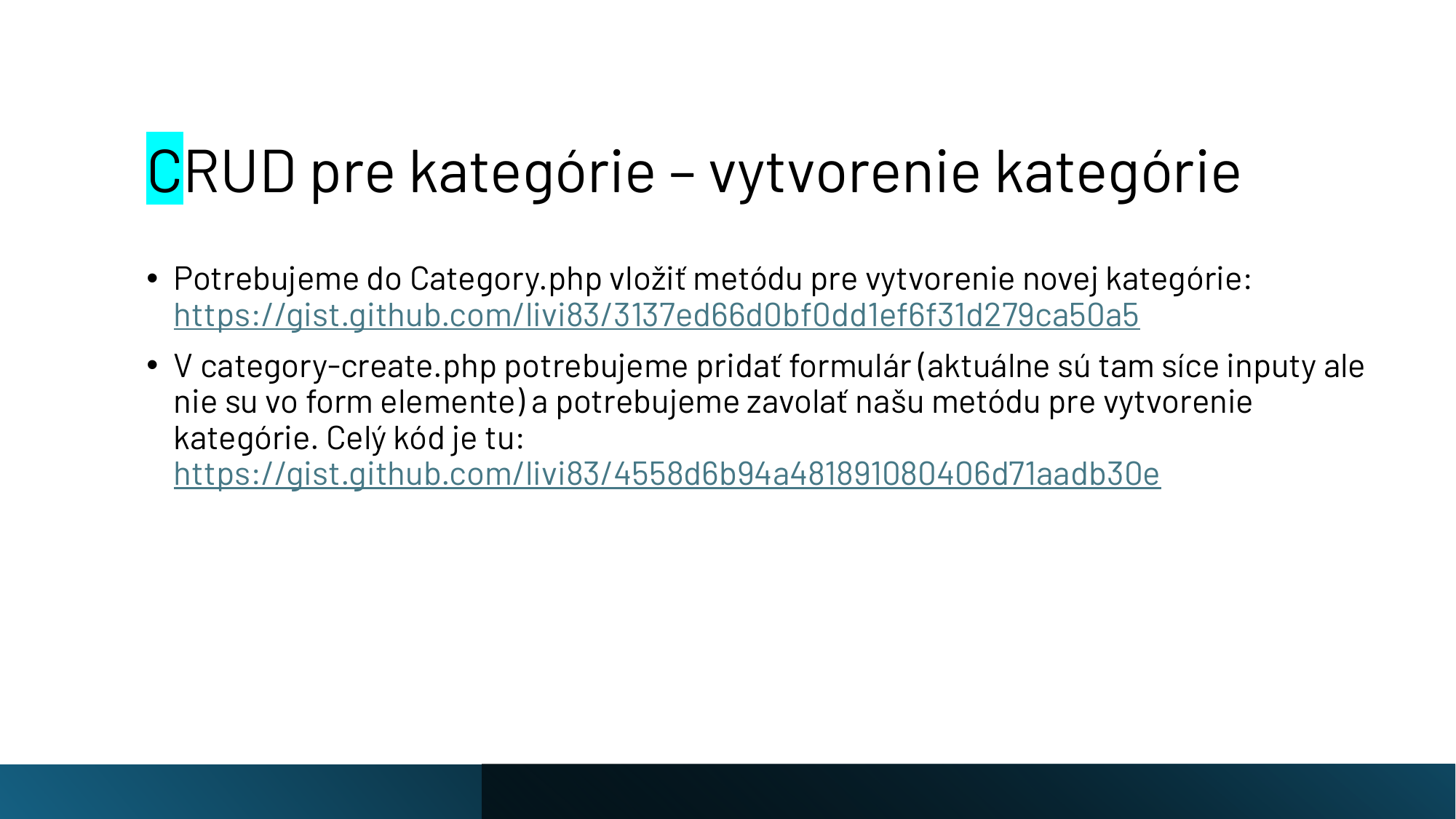

# CRUD pre kategórie – vytvorenie kategórie
Potrebujeme do Category.php vložiť metódu pre vytvorenie novej kategórie: https://gist.github.com/livi83/3137ed66d0bf0dd1ef6f31d279ca50a5
V category-create.php potrebujeme pridať formulár (aktuálne sú tam síce inputy ale nie su vo form elemente) a potrebujeme zavolať našu metódu pre vytvorenie kategórie. Celý kód je tu: https://gist.github.com/livi83/4558d6b94a481891080406d71aadb30e